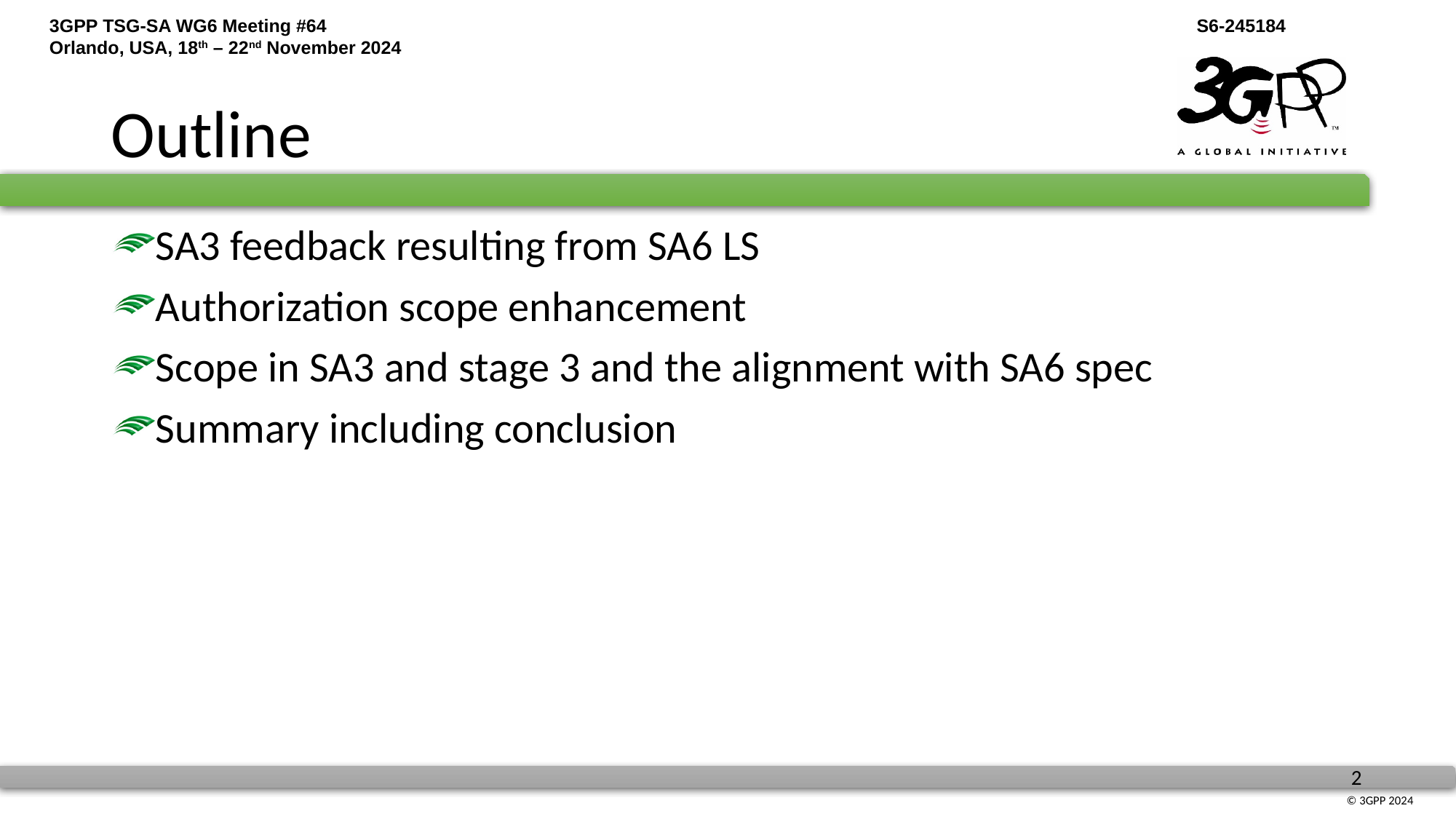

# Outline
SA3 feedback resulting from SA6 LS
Authorization scope enhancement
Scope in SA3 and stage 3 and the alignment with SA6 spec
Summary including conclusion